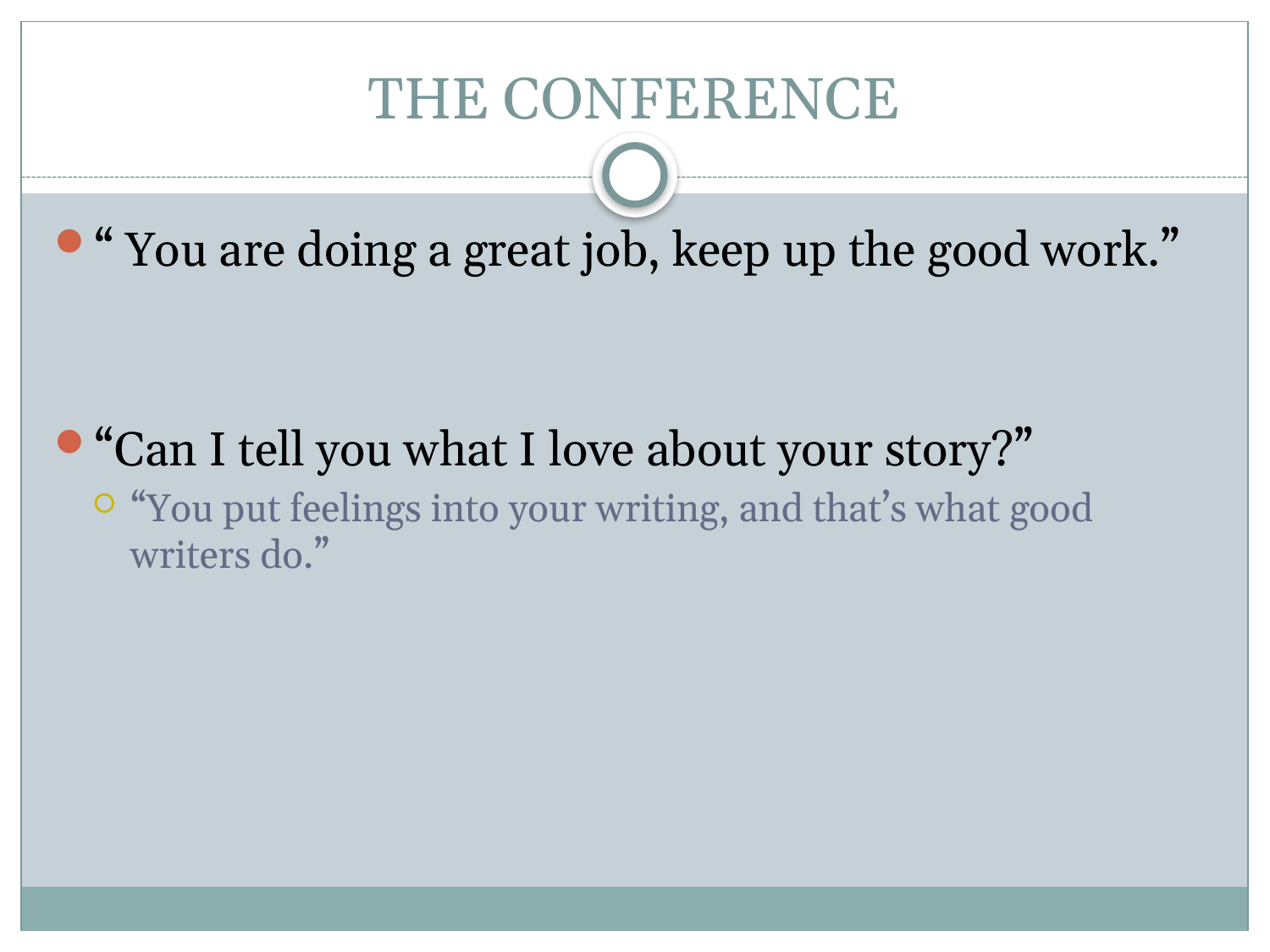

# THE CONFERENCE
“ You are doing a great job, keep up the good work.”

“Can I tell you what I love about your story?”
“You put feelings into your writing, and that’s what good writers do.”